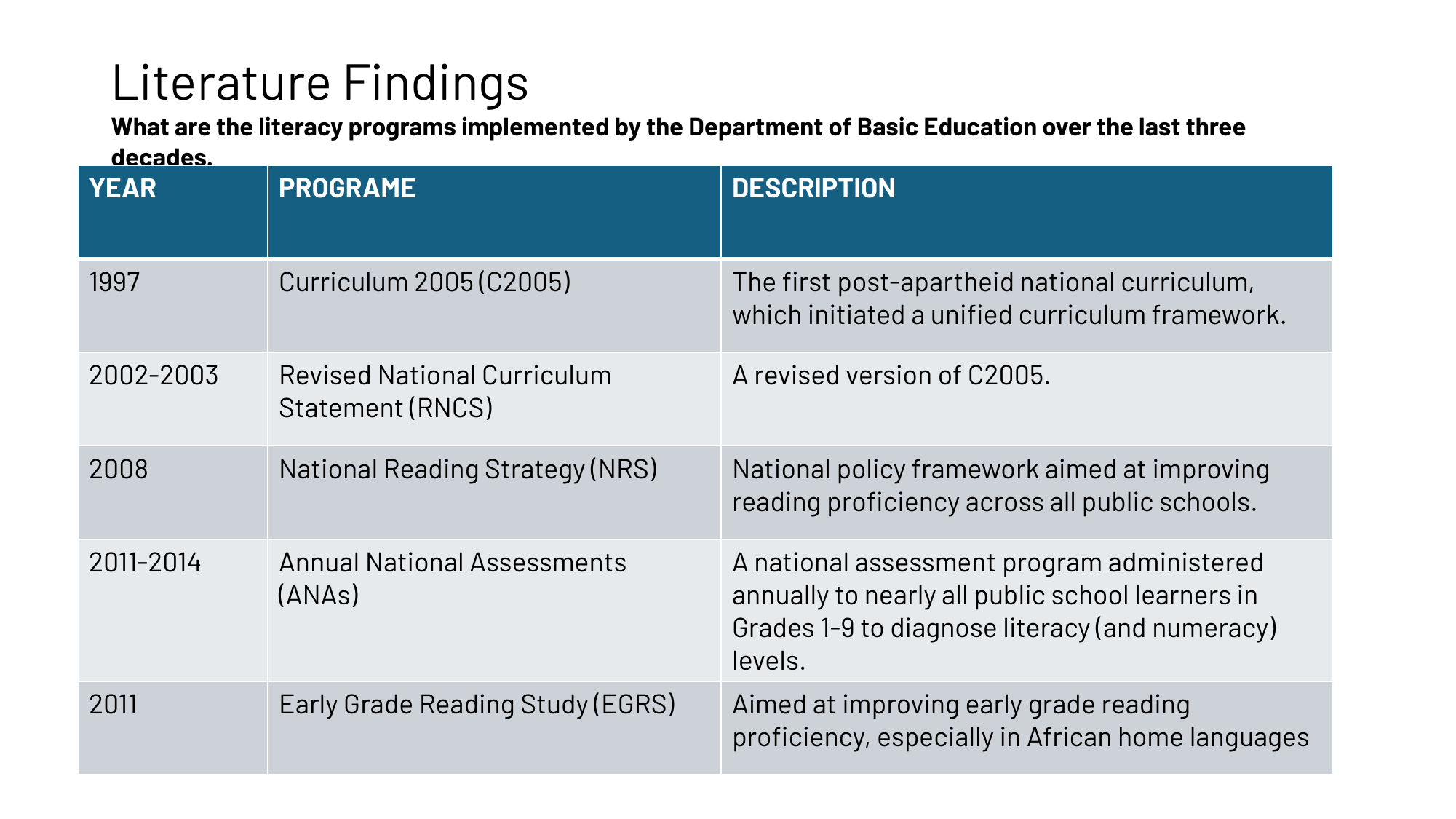

# Literature Findings What are the literacy programs implemented by the Department of Basic Education over the last three decades.
| YEAR | PROGRAME | DESCRIPTION |
| --- | --- | --- |
| 1997 | Curriculum 2005 (C2005) | The first post-apartheid national curriculum, which initiated a unified curriculum framework. |
| 2002-2003 | Revised National Curriculum Statement (RNCS) | A revised version of C2005. |
| 2008 | National Reading Strategy (NRS) | National policy framework aimed at improving reading proficiency across all public schools. |
| 2011-2014 | Annual National Assessments (ANAs) | A national assessment program administered annually to nearly all public school learners in Grades 1-9 to diagnose literacy (and numeracy) levels. |
| 2011 | Early Grade Reading Study (EGRS) | Aimed at improving early grade reading proficiency, especially in African home languages |
Year
Programme Name
Objectives